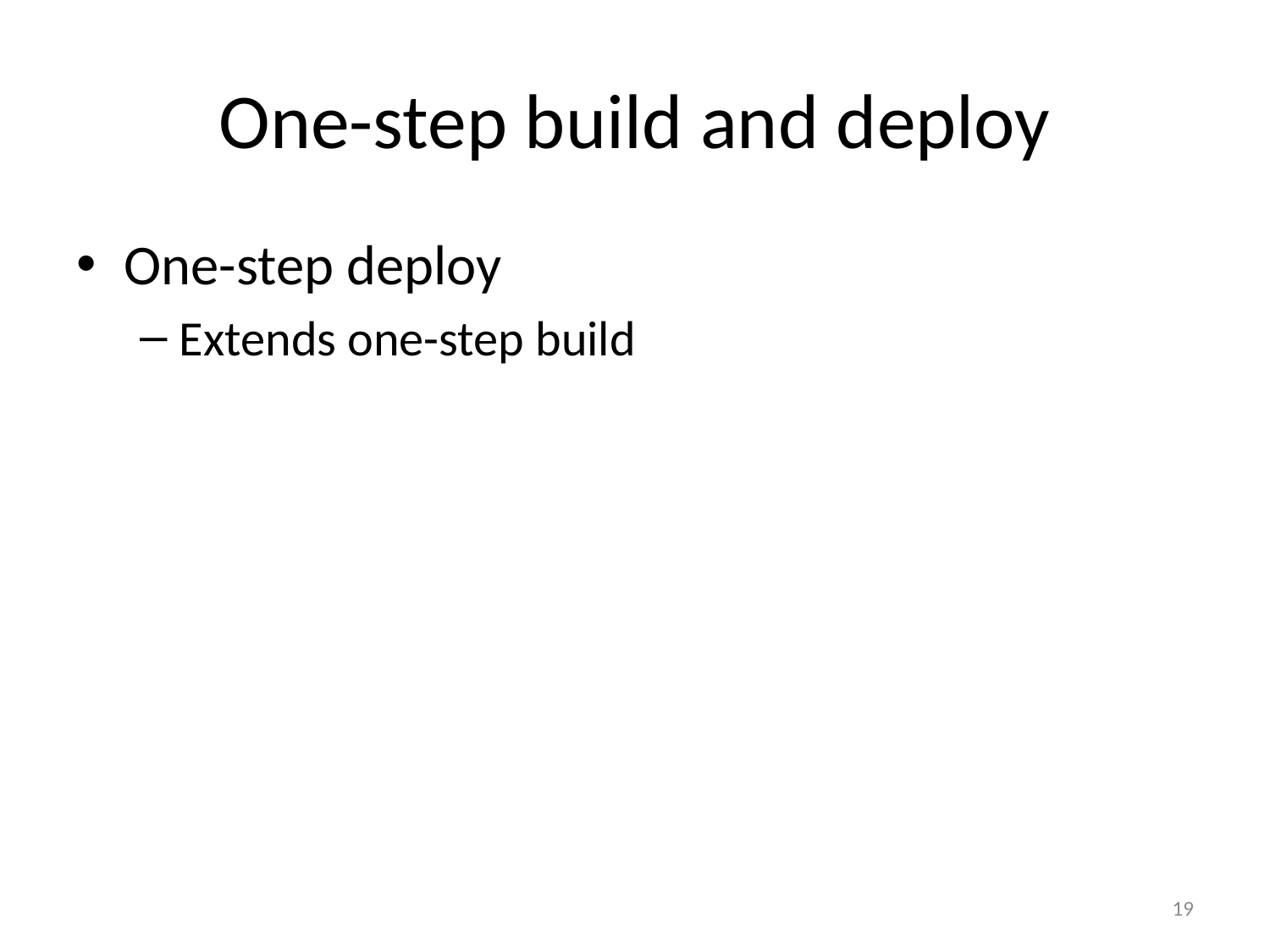

# One-step build and deploy
One-step deploy
Extends one-step build

19